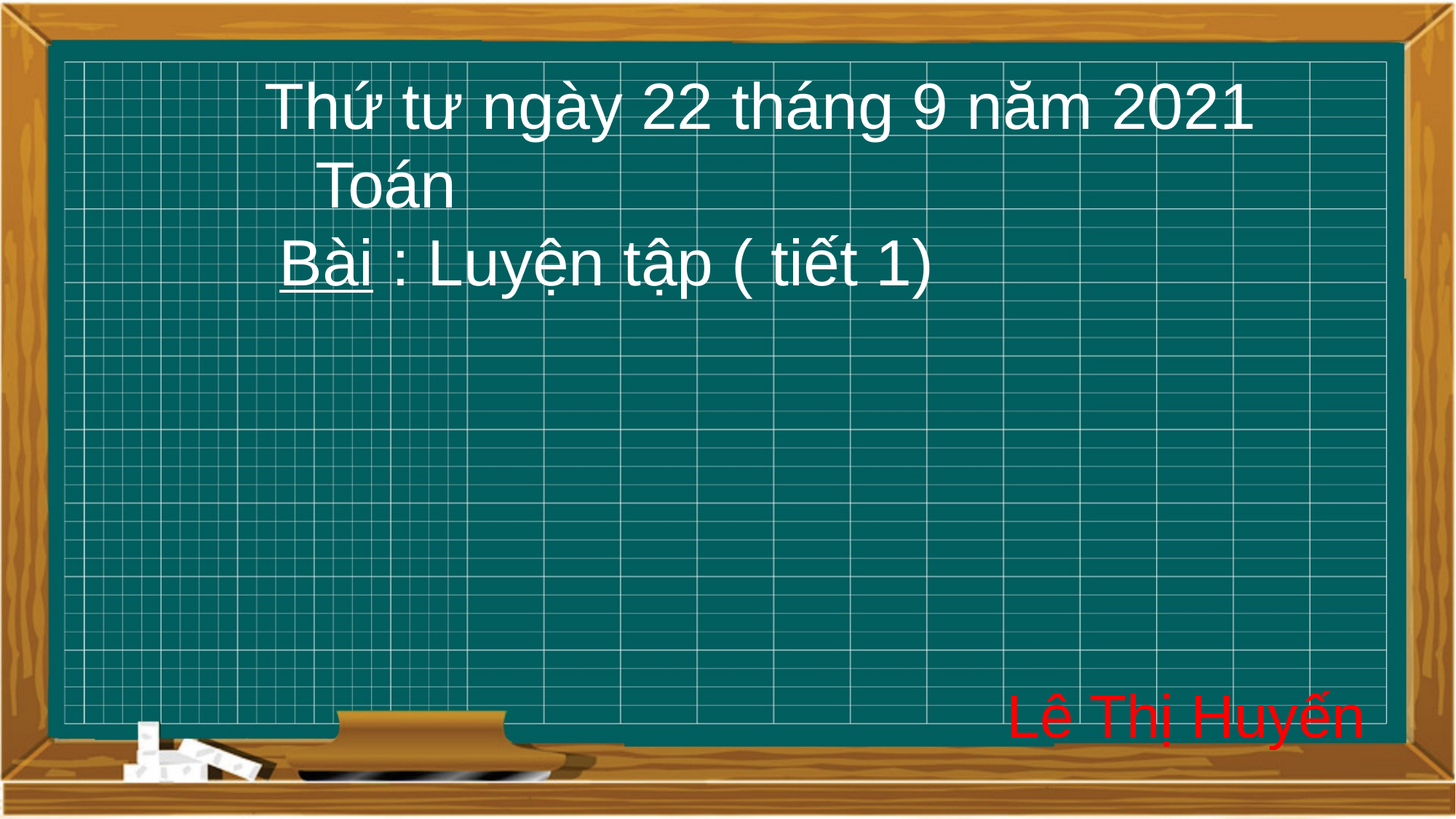

Thứ tư ngày 22 tháng 9 năm 2021
         Toán
       Bài : Luyện tập ( tiết 1)

Lê Thị Huyến